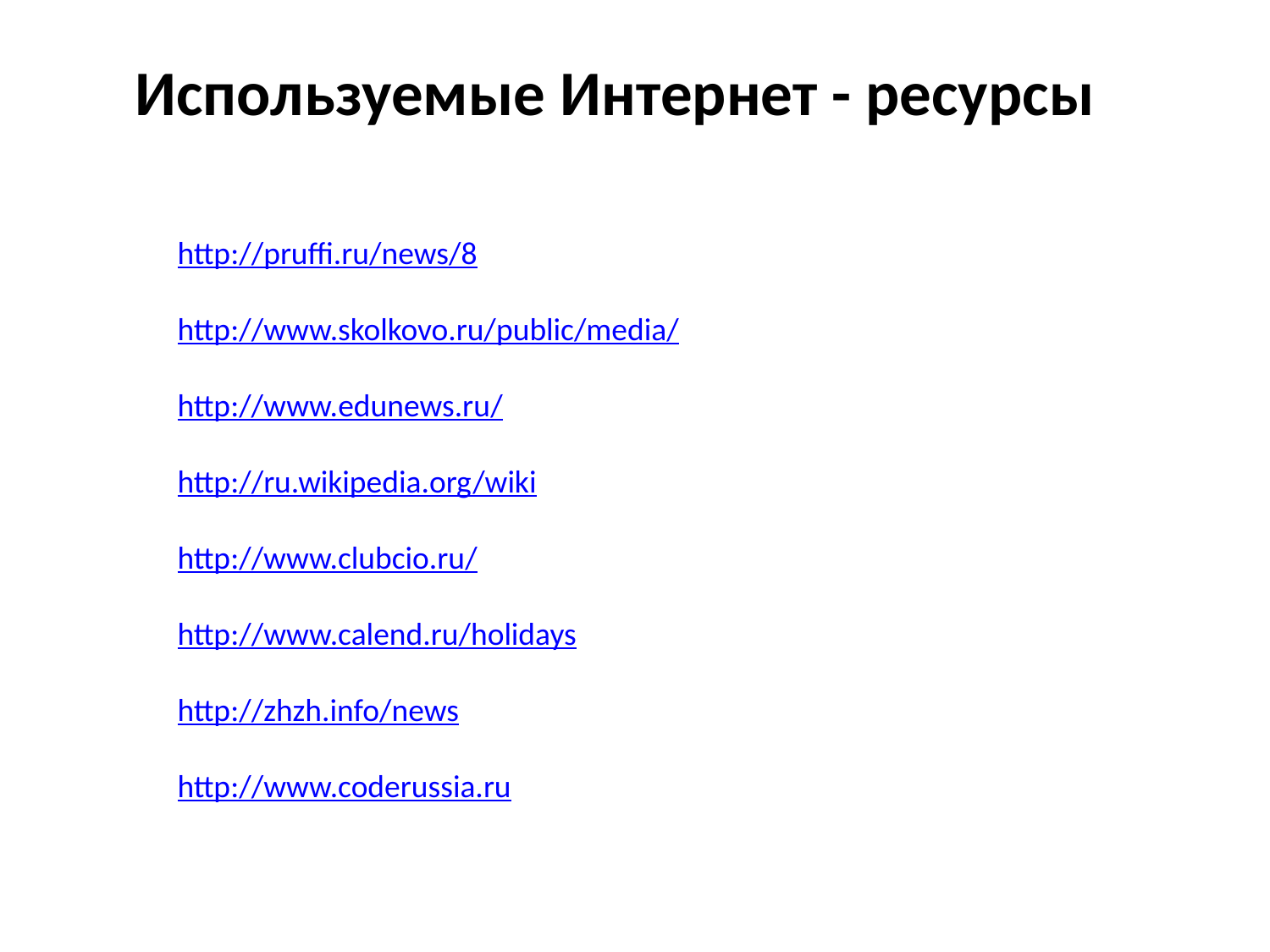

Используемые Интернет - ресурсы
http://pruffi.ru/news/8

http://www.skolkovo.ru/public/media/

http://www.edunews.ru/

http://ru.wikipedia.org/wiki

http://www.clubcio.ru/

http://www.calend.ru/holidays

http://zhzh.info/news

http://www.coderussia.ru